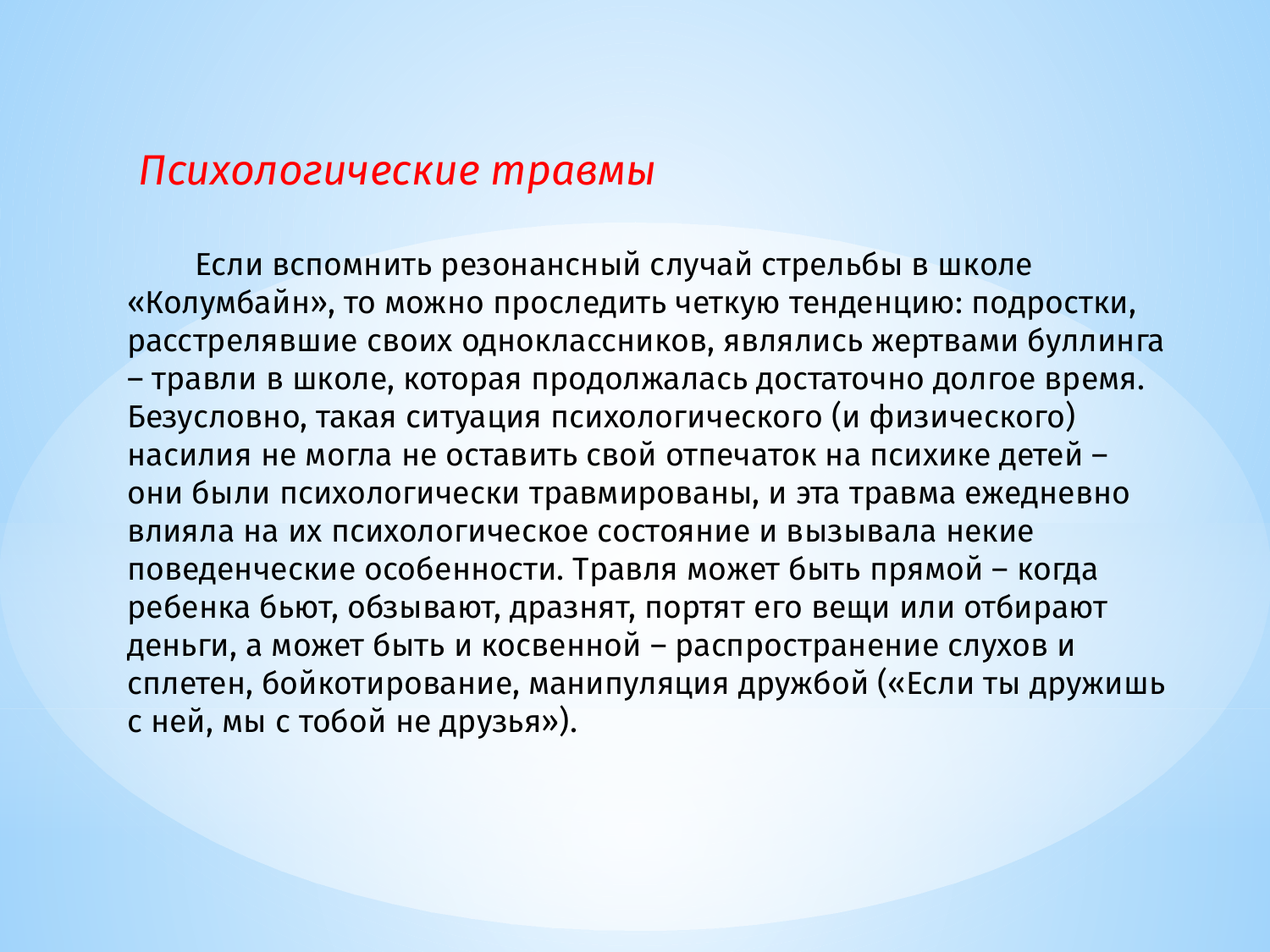

Психологические травмы

        Если вспомнить резонансный случай стрельбы в школе «Колумбайн», то можно проследить четкую тенденцию: подростки, расстрелявшие своих одноклассников, являлись жертвами буллинга – травли в школе, которая продолжалась достаточно долгое время. Безусловно, такая ситуация психологического (и физического) насилия не могла не оставить свой отпечаток на психике детей – они были психологически травмированы, и эта травма ежедневно влияла на их психологическое состояние и вызывала некие поведенческие особенности. Травля может быть прямой – когда ребенка бьют, обзывают, дразнят, портят его вещи или отбирают деньги, а может быть и косвенной – распространение слухов и сплетен, бойкотирование, манипуляция дружбой («Если ты дружишь с ней, мы с тобой не друзья»).